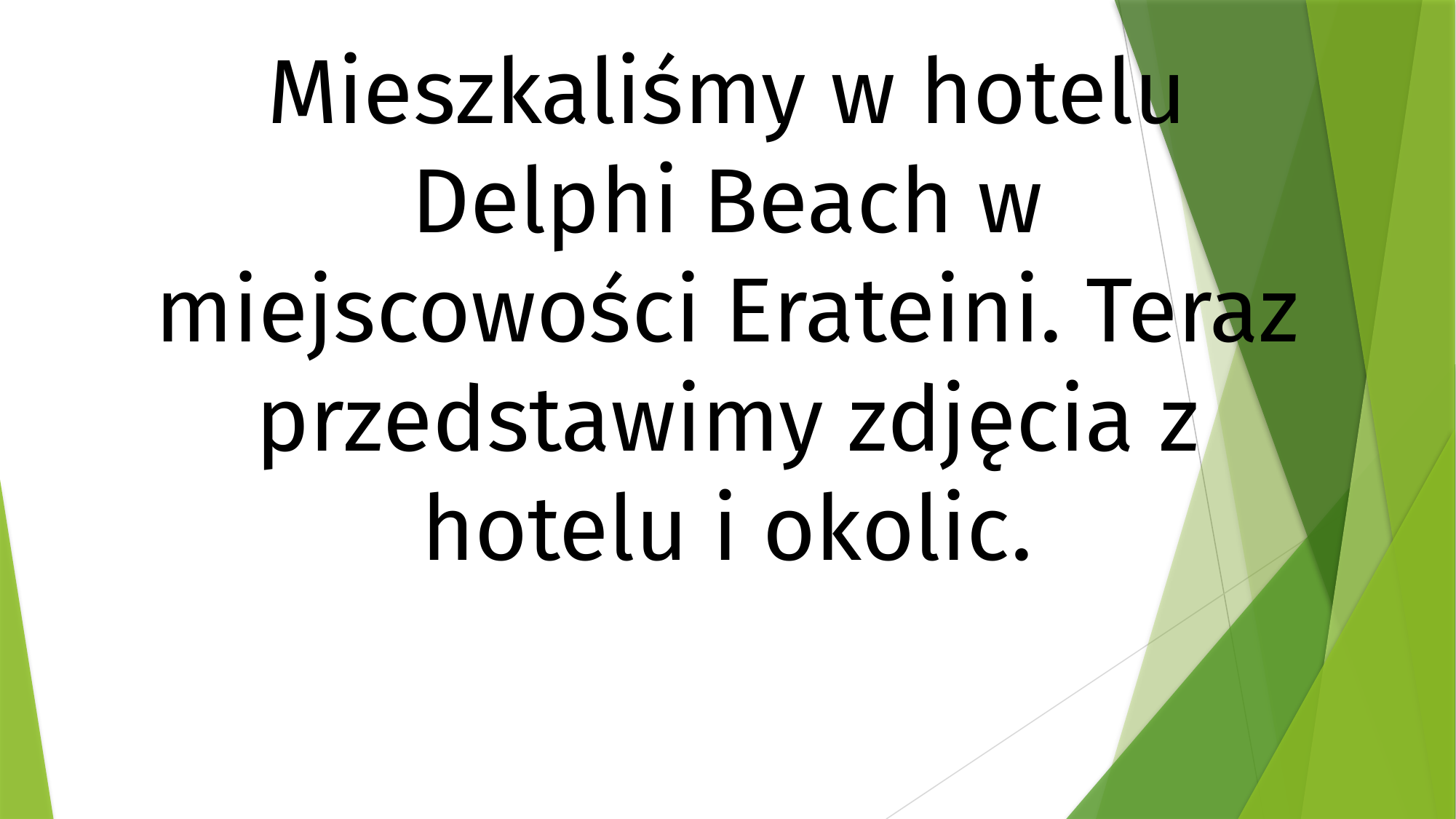

Mieszkaliśmy w hotelu Delphi Beach w miejscowości Erateini. Teraz przedstawimy zdjęcia z hotelu i okolic.